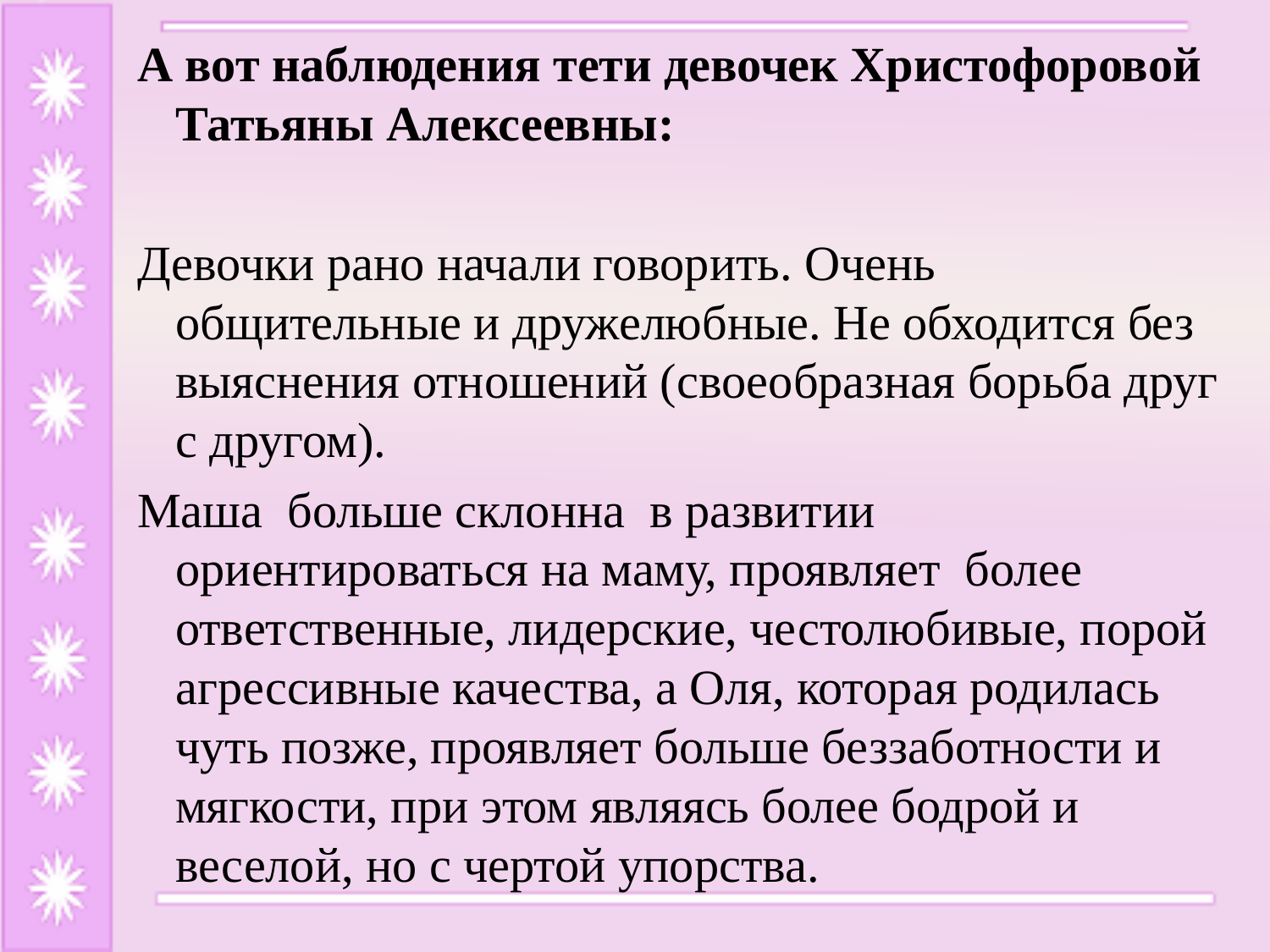

#
А вот наблюдения тети девочек Христофоровой Татьяны Алексеевны:

Девочки рано начали говорить. Очень общительные и дружелюбные. Не обходится без выяснения отношений (своеобразная борьба друг с другом).
Маша  больше склонна  в развитии ориентироваться на маму, проявляет  более ответственные, лидерские, честолюбивые, порой агрессивные качества, а Оля, которая родилась  чуть позже, проявляет больше беззаботности и мягкости, при этом являясь более бодрой и веселой, но с чертой упорства.